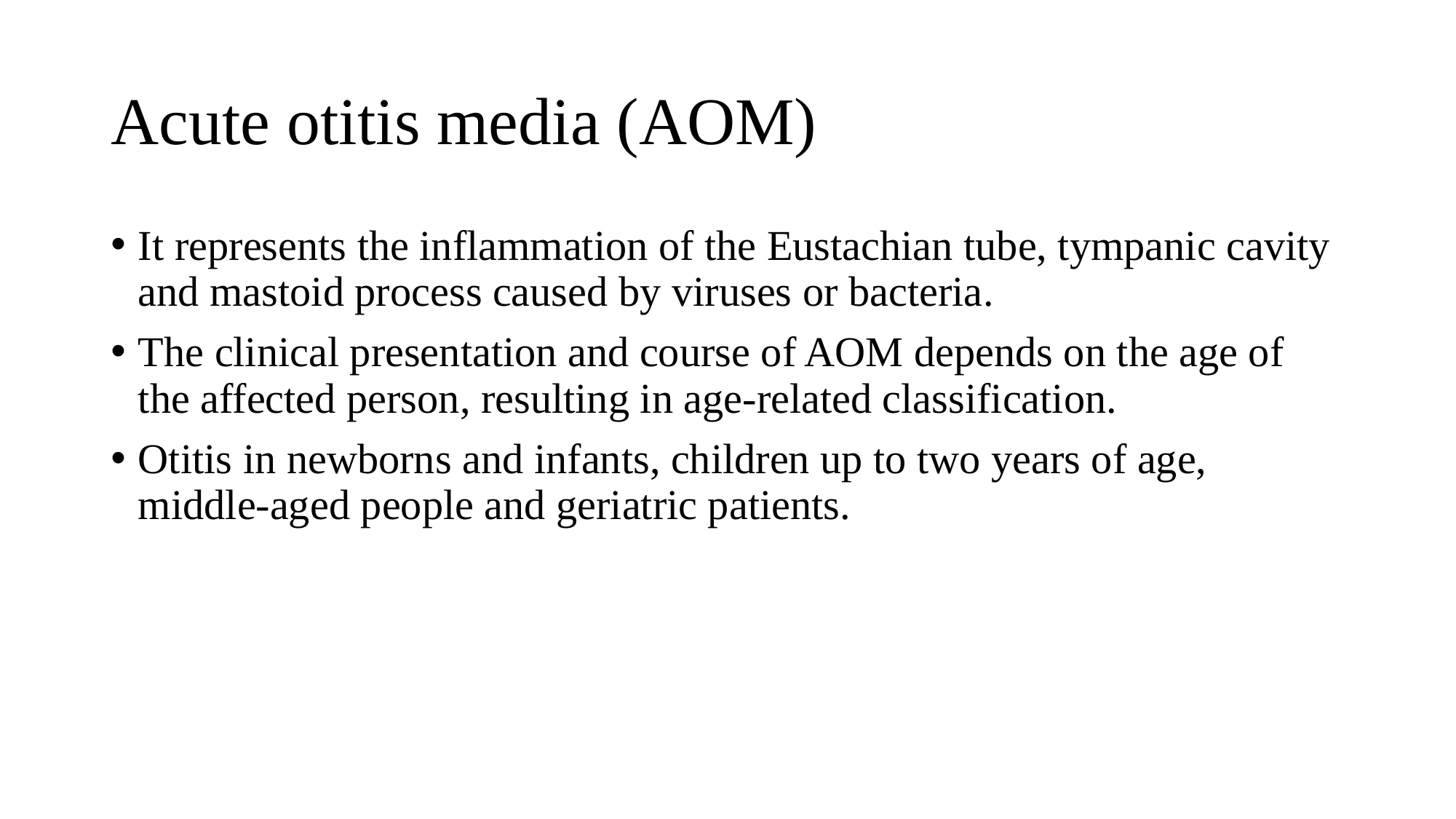

# Acute otitis media (AOM)
It represents the inflammation of the Eustachian tube, tympanic cavity and mastoid process caused by viruses or bacteria.
The clinical presentation and course of AOM depends on the age of the affected person, resulting in age-related classification.
Otitis in newborns and infants, children up to two years of age, middle-aged people and geriatric patients.